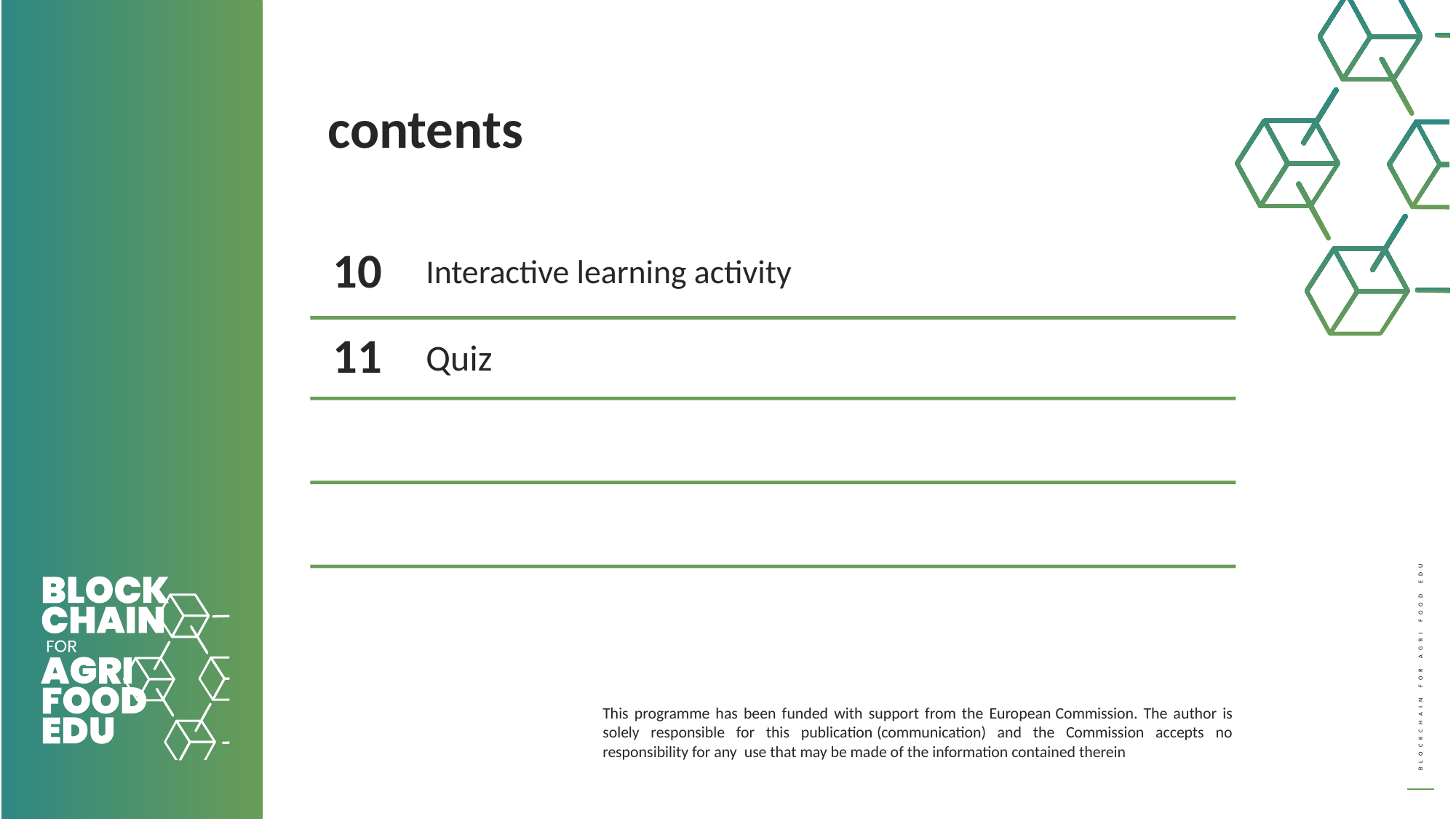

contents
10
Interactive learning activity
11
Quiz